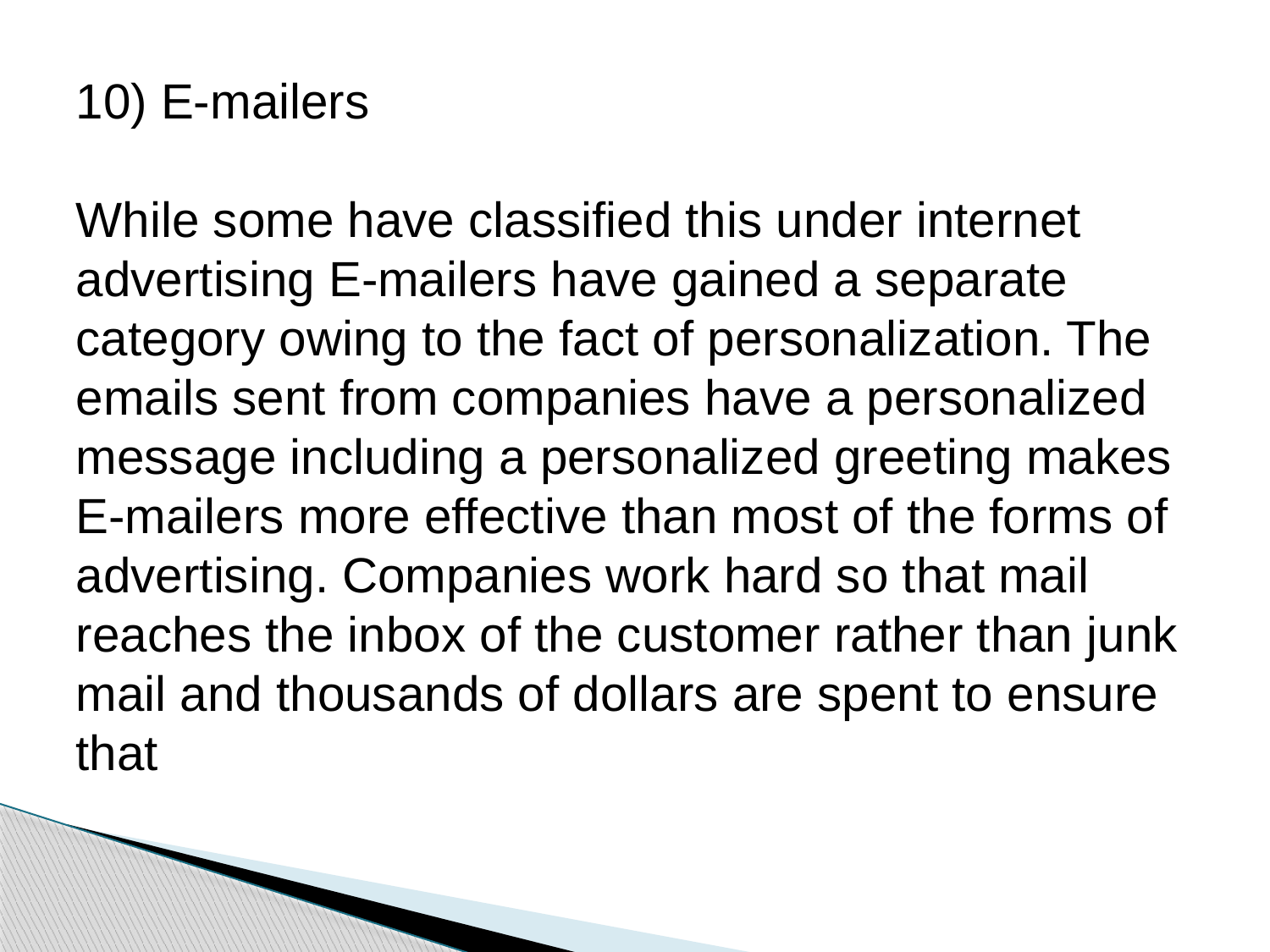

10) E-mailers

While some have classified this under internet advertising E-mailers have gained a separate category owing to the fact of personalization. The emails sent from companies have a personalized message including a personalized greeting makes E-mailers more effective than most of the forms of advertising. Companies work hard so that mail reaches the inbox of the customer rather than junk mail and thousands of dollars are spent to ensure that